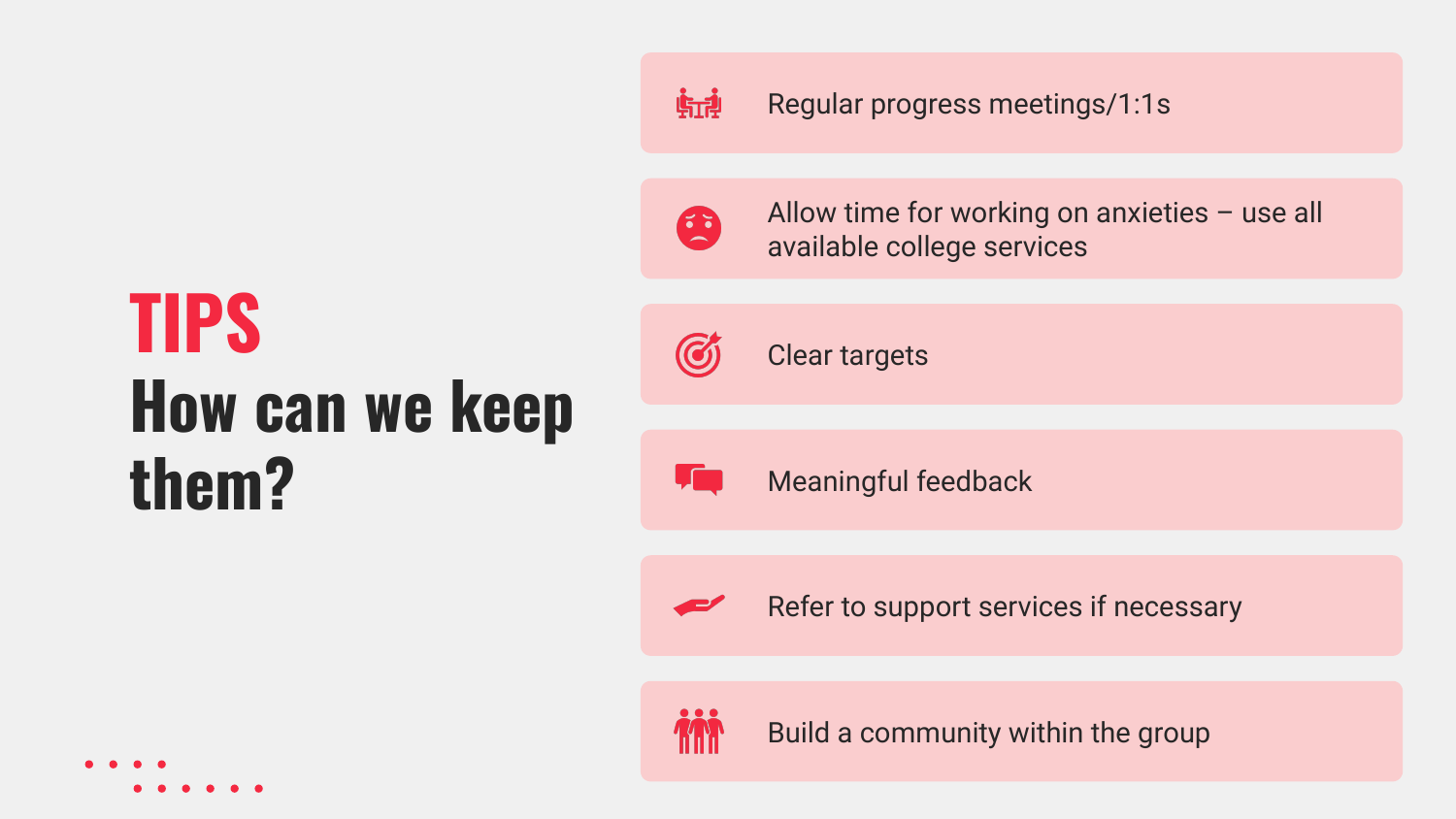

Regular progress meetings/1:1s
Allow time for working on anxieties – use all available college services
Clear targets
Meaningful feedback
Refer to support services if necessary
Build a community within the group
# TIPS How can we keep them?